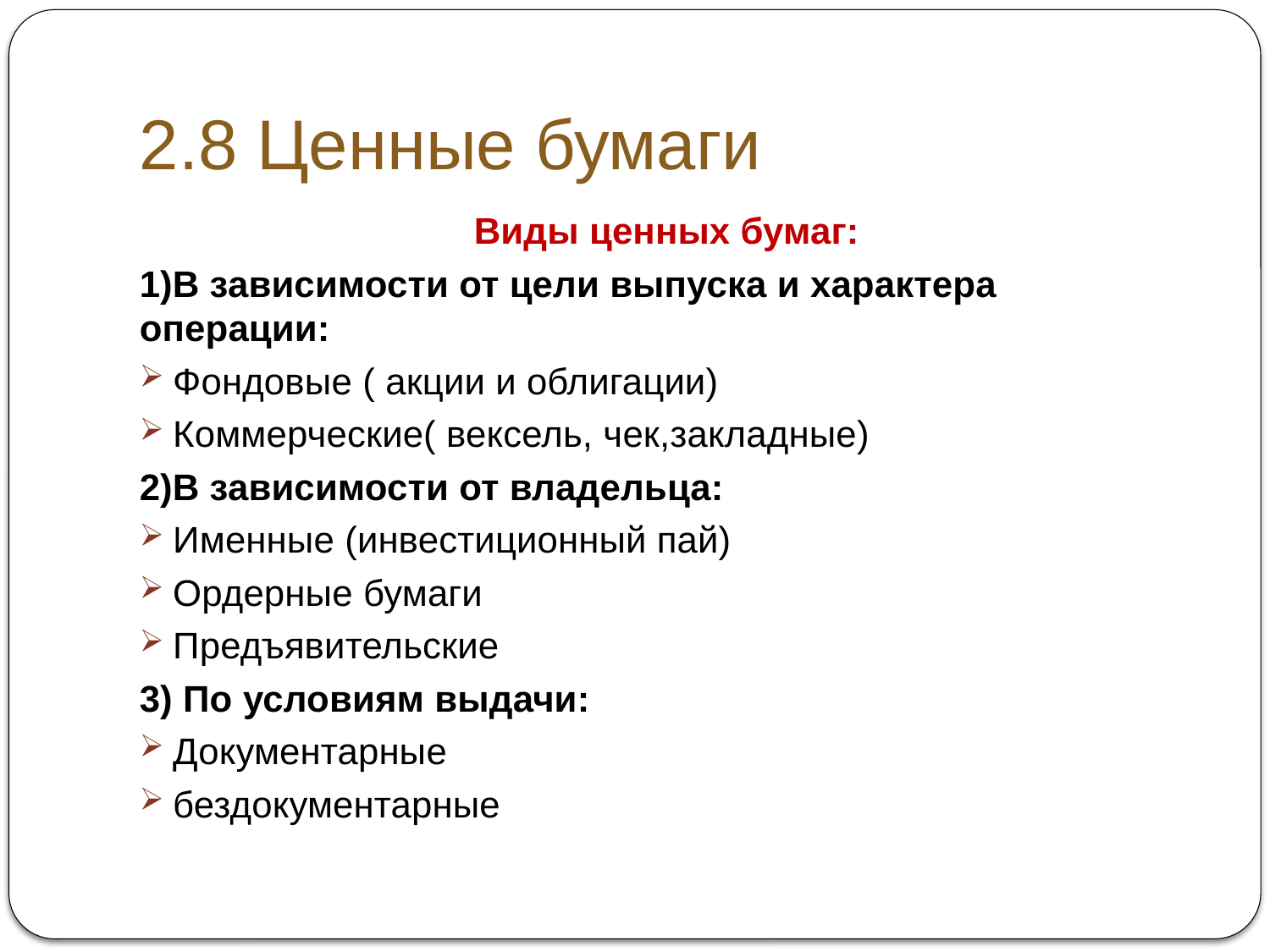

# 2.8 Ценные бумаги
Виды ценных бумаг:
1)В зависимости от цели выпуска и характера операции:
Фондовые ( акции и облигации)
Коммерческие( вексель, чек,закладные)
2)В зависимости от владельца:
Именные (инвестиционный пай)
Ордерные бумаги
Предъявительские
3) По условиям выдачи:
Документарные
бездокументарные